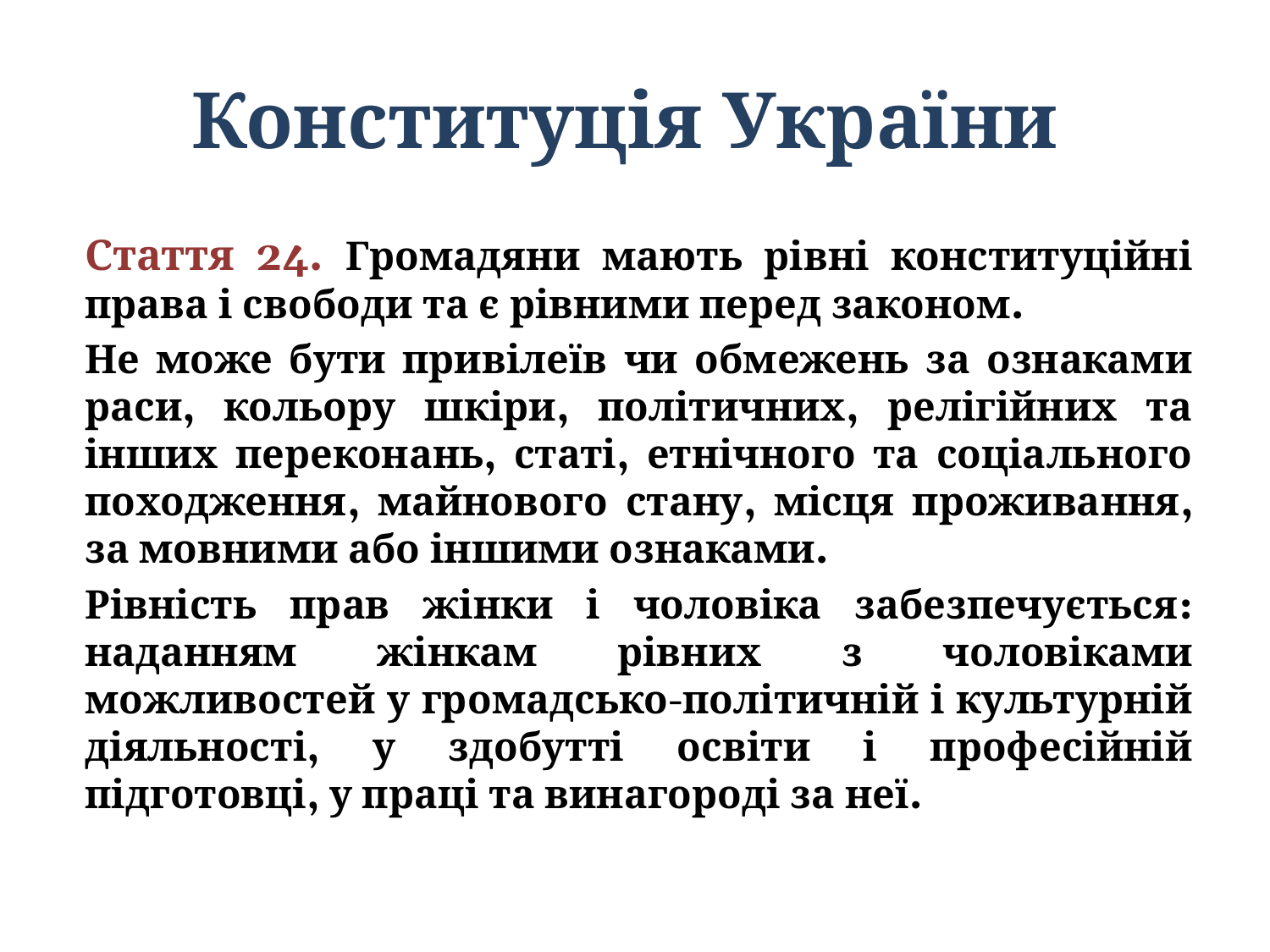

# Конституція України
Стаття 24. Громадяни мають рівні конституційні права і свободи та є рівними перед законом.
Не може бути привілеїв чи обмежень за ознаками раси, кольору шкіри, політичних, релігійних та інших переконань, статі, етнічного та соціального походження, майнового стану, місця проживання, за мовними або іншими ознаками.
Рівність прав жінки і чоловіка забезпечується: наданням жінкам рівних з чоловіками можливостей у громадсько-політичній і культурній діяльності, у здобутті освіти і професійній підготовці, у праці та винагороді за неї.